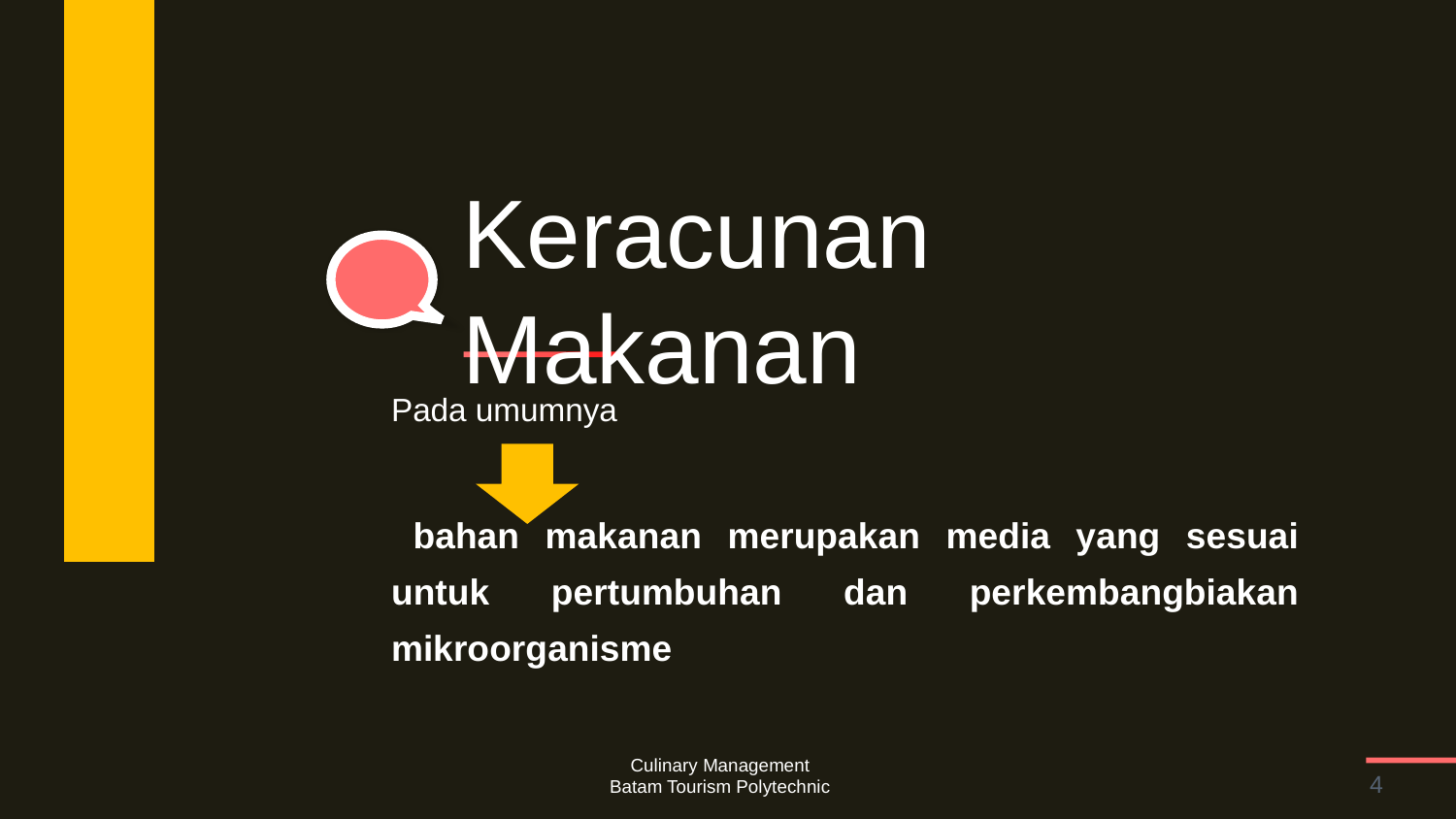

Keracunan Makanan
Pada umumnya

 bahan makanan merupakan media yang sesuai untuk pertumbuhan dan perkembangbiakan mikroorganisme

Culinary Management
Batam Tourism Polytechnic
4